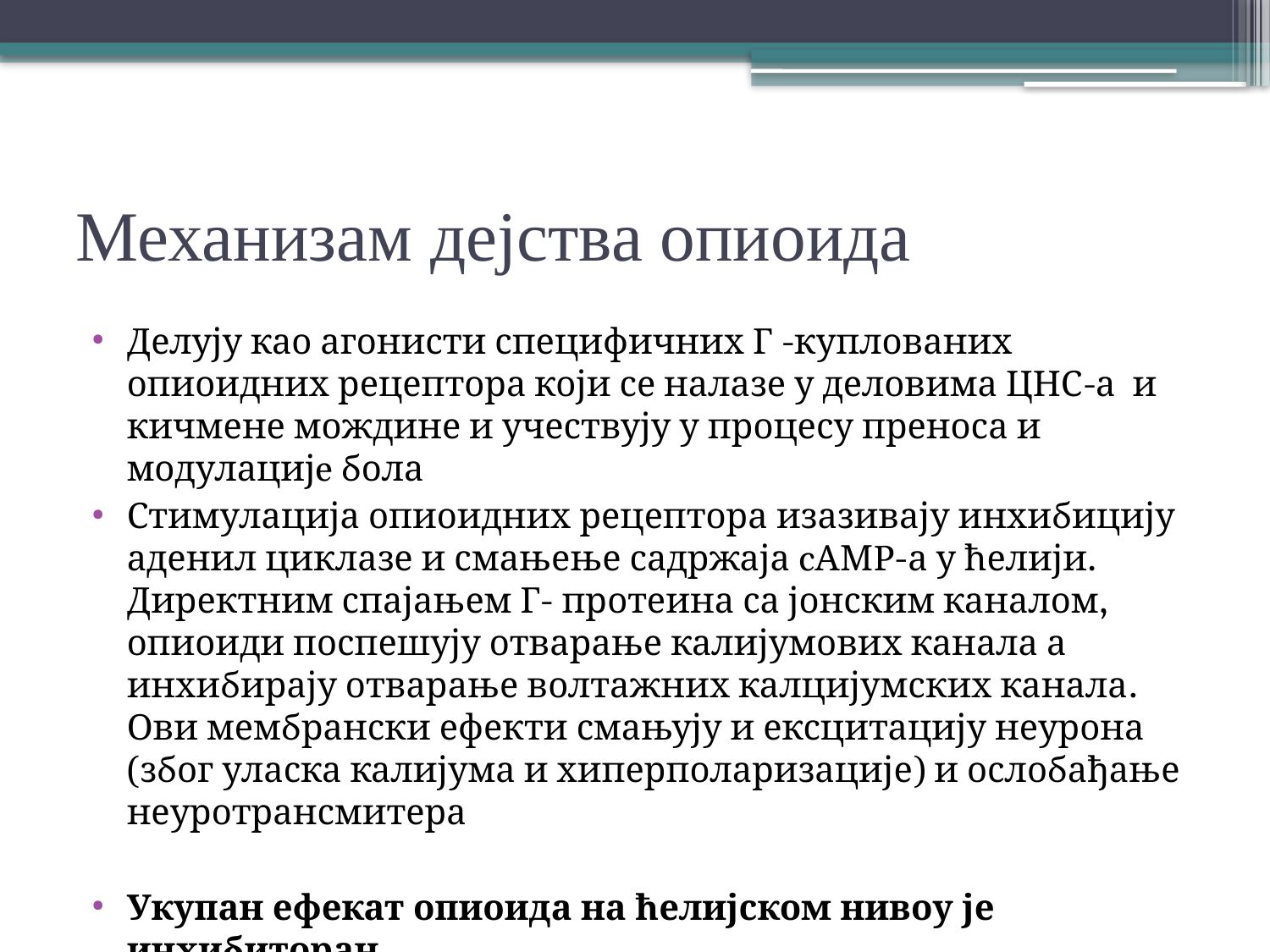

# Механизам дејства опиоида
Делују као агонисти специфичних Г -куплованих опиоидних рецептора који се налазе у деловима ЦНС-а  и кичмене мождине и учествују у процесу преноса и модулацијe бола
Стимулација опиоидних рецептора изазивају инхибицију аденил циклазе и смањење садржаја cАМP-а у ћелији. Директним спајањем Г- протеина са јонским каналом, опиоиди поспешују отварање калијумових канала а инхибирају отварање волтажних калцијумских канала. Ови мембрански ефекти смањују и ексцитацију неурона (због уласка калијума и хиперполаризације) и ослобађање неуротрансмитера

Укупан ефекат опиоида на ћелијском нивоу је инхибиторан.